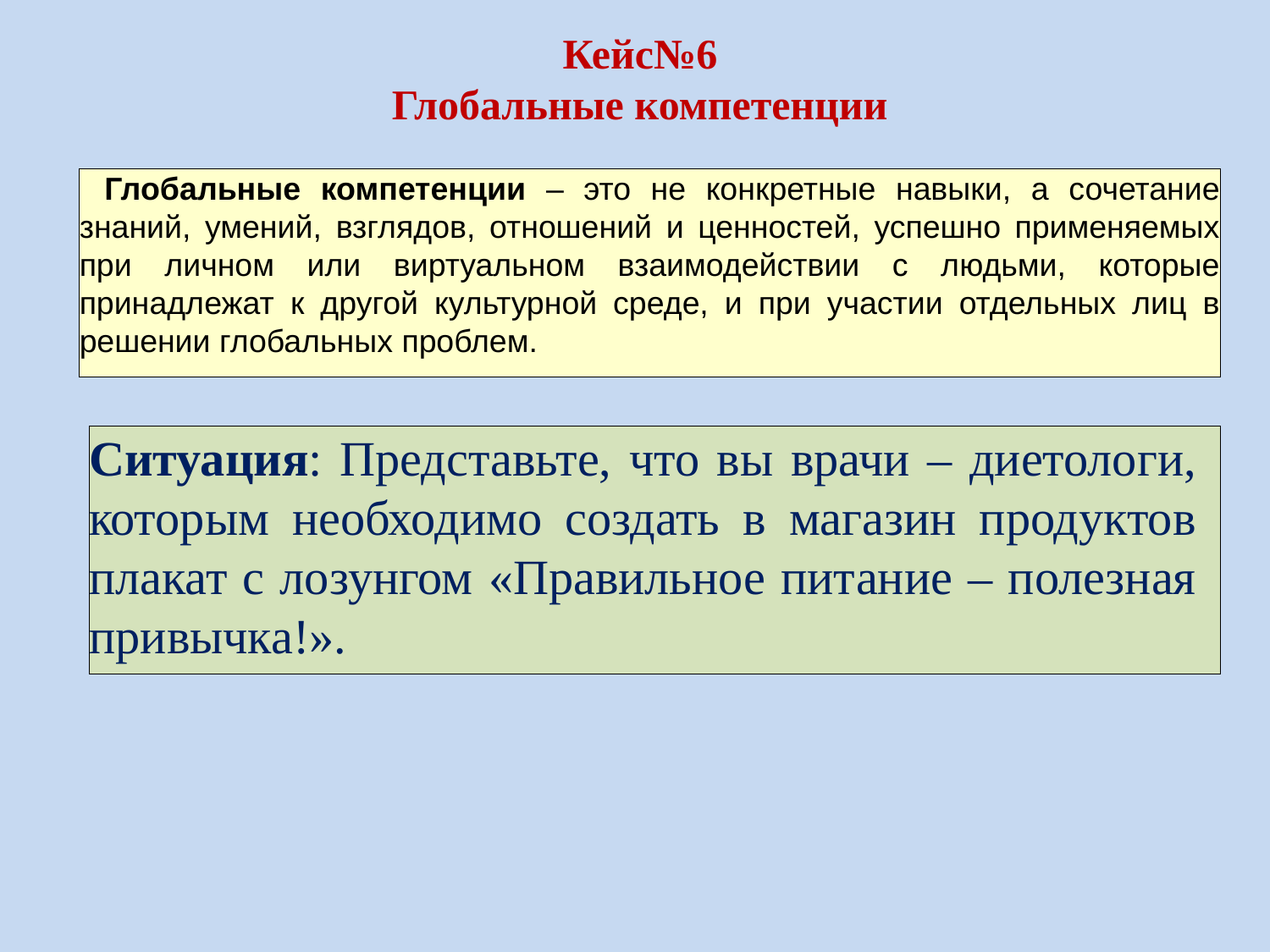

Кейс№6
Глобальные компетенции

Глобальные компетенции – это не конкретные навыки, а сочетание знаний, умений, взглядов, отношений и ценностей, успешно применяемых при личном или виртуальном взаимодействии с людьми, которые принадлежат к другой культурной среде, и при участии отдельных лиц в решении глобальных проблем.
Ситуация: Представьте, что вы врачи – диетологи, которым необходимо создать в магазин продуктов плакат с лозунгом «Правильное питание – полезная привычка!».